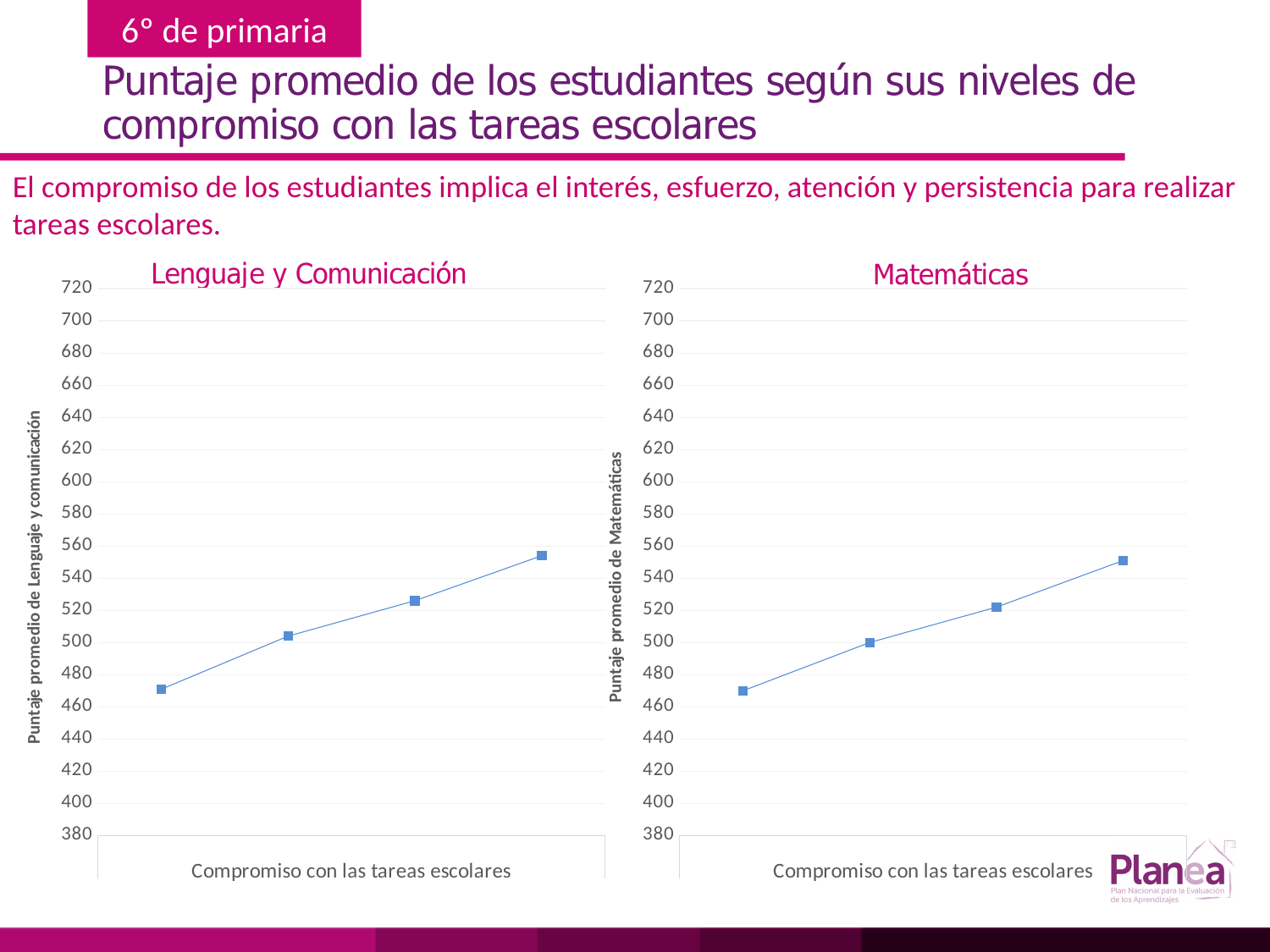

# Puntaje promedio de los estudiantes según sus niveles de compromiso con las tareas escolares

El compromiso de los estudiantes implica el interés, esfuerzo, atención y persistencia para realizar tareas escolares.
Lenguaje y Comunicación
Matemáticas

### Chart

| Category |  |
|---|---|
|   | 471.0 |
|   | 504.0 |
|   | 526.0 |
|   | 554.0 |

### Chart

| Category |  |
|---|---|
|   | 470.0 |
|   | 500.0 |
|   | 522.0 |
|   | 551.0 |